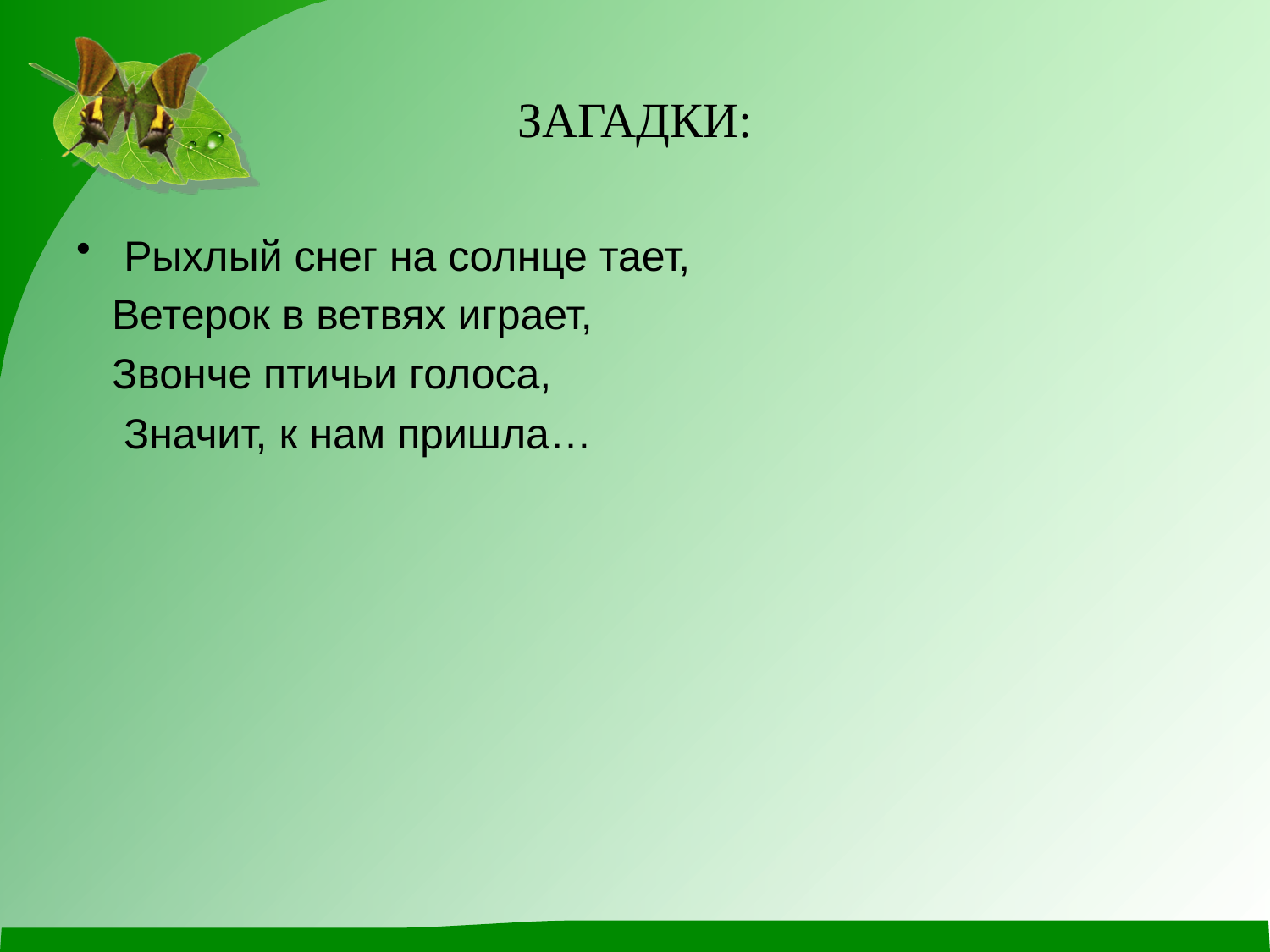

# ЗАГАДКИ:
Рыхлый снег на солнце тает,
   Ветерок в ветвях играет,
   Звонче птичьи голоса,
    Значит, к нам пришла…